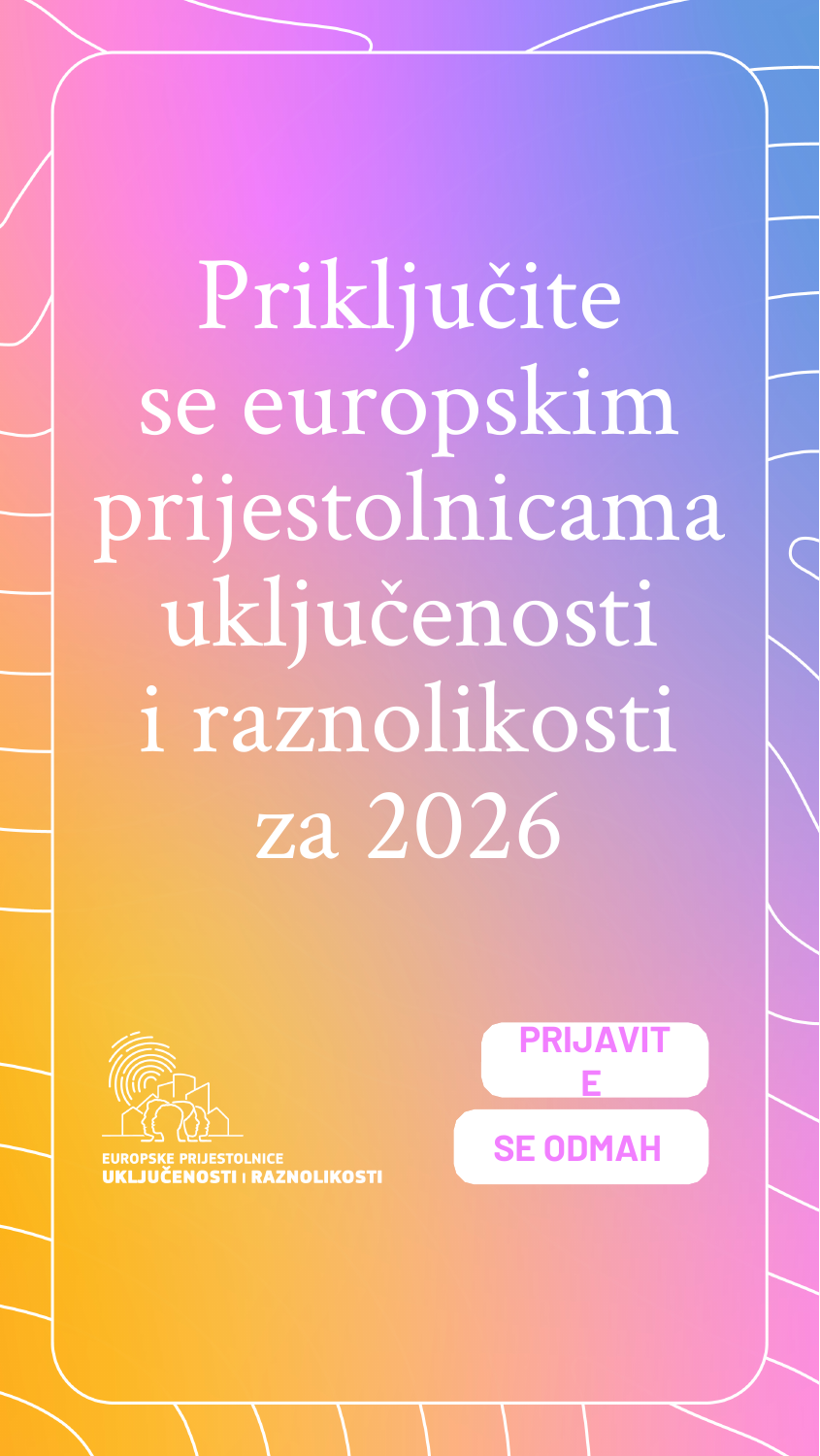

# Priključite se europskim prijestolnicama uključenosti i raznolikosti za 2026
PRIJAVITE
SE ODMAH